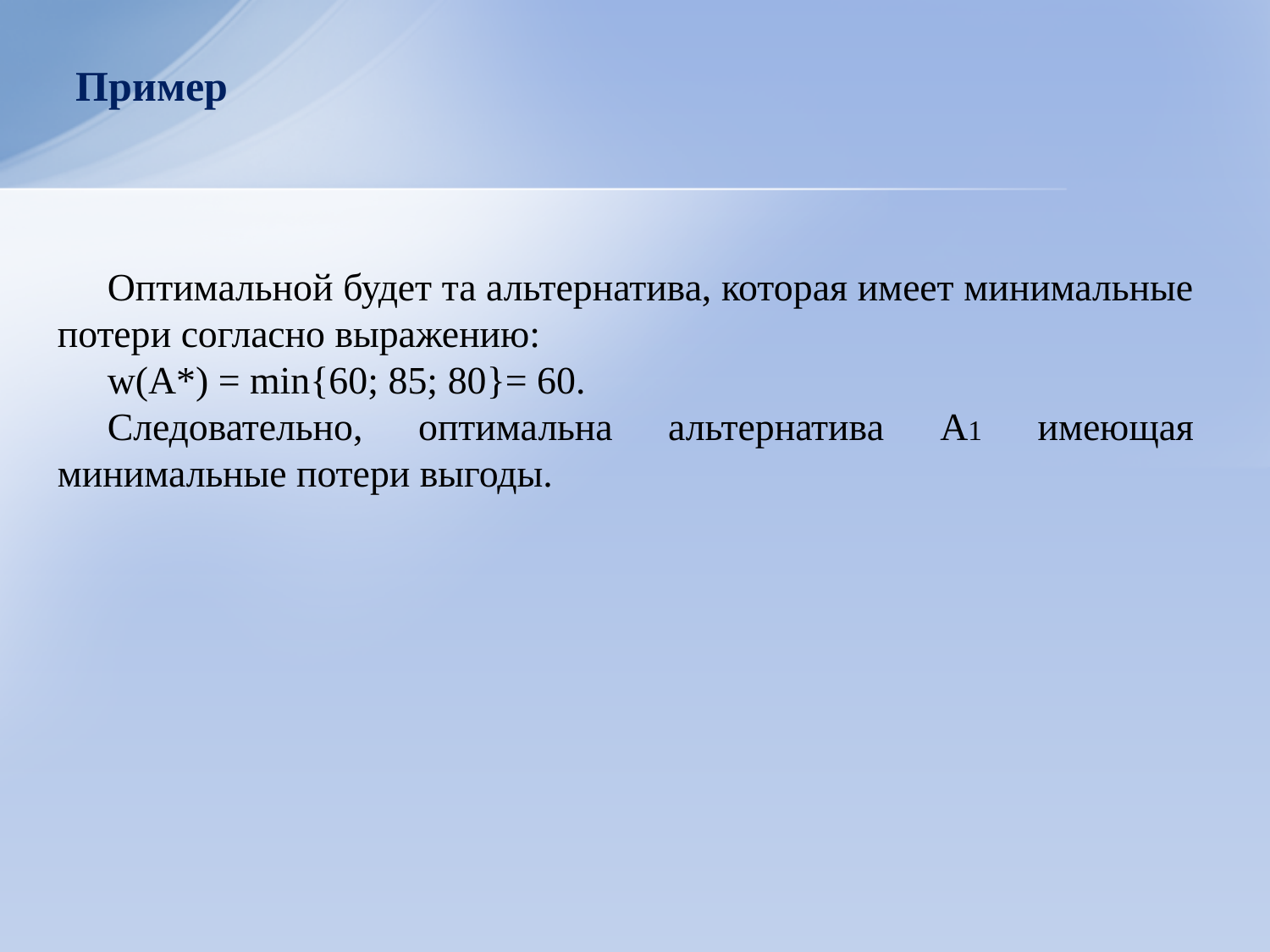

# Пример
Оптимальной будет та альтернатива, которая имеет минимальные потери согласно выражению:
w(A*) = min{60; 85; 80}= 60.
Следовательно, оптимальна альтернатива A1 имеющая минимальные потери выгоды.